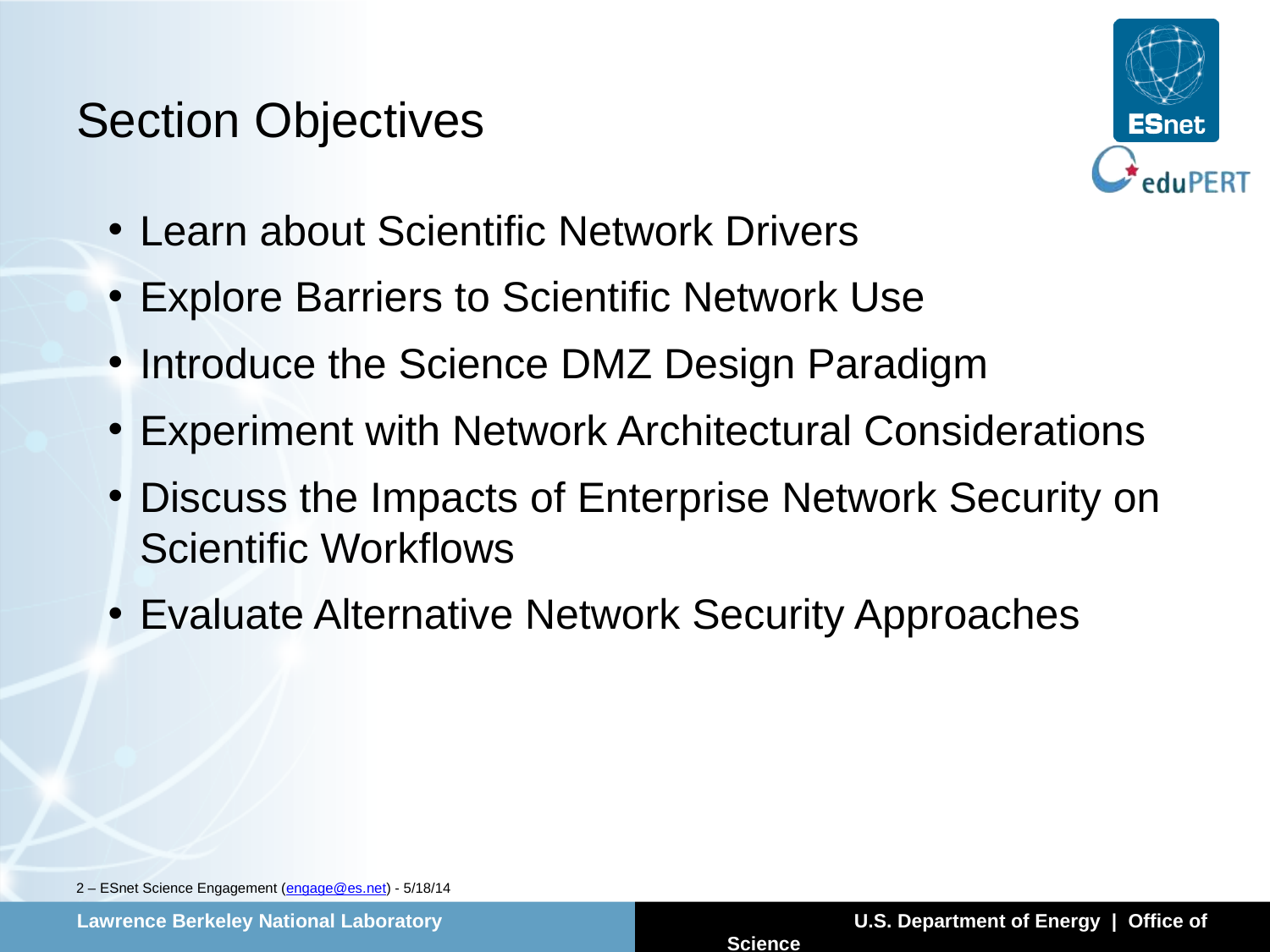

# Section Objectives
Learn about Scientific Network Drivers
Explore Barriers to Scientific Network Use
Introduce the Science DMZ Design Paradigm
Experiment with Network Architectural Considerations
Discuss the Impacts of Enterprise Network Security on Scientific Workflows
Evaluate Alternative Network Security Approaches
2 – ESnet Science Engagement (engage@es.net) - 5/18/14